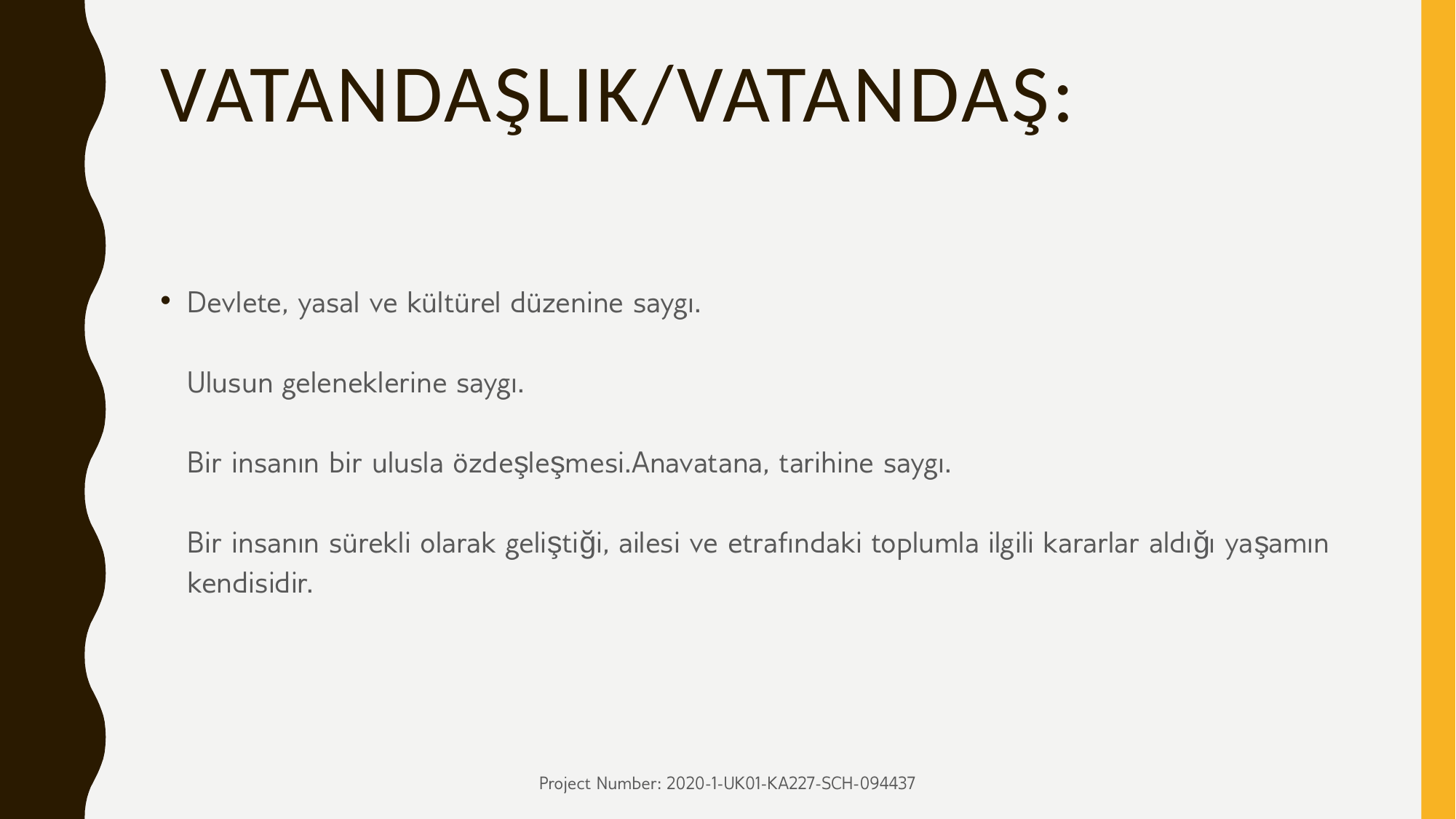

# VATANDAŞLIK/VATANDAŞ:
Devlete, yasal ve kültürel düzenine saygı.
Ulusun geleneklerine saygı.
Bir insanın bir ulusla özdeşleşmesi.Anavatana, tarihine saygı.
Bir insanın sürekli olarak geliştiği, ailesi ve etrafındaki toplumla ilgili kararlar aldığı yaşamın kendisidir.
Project Number: 2020-1-UK01-KA227-SCH-094437